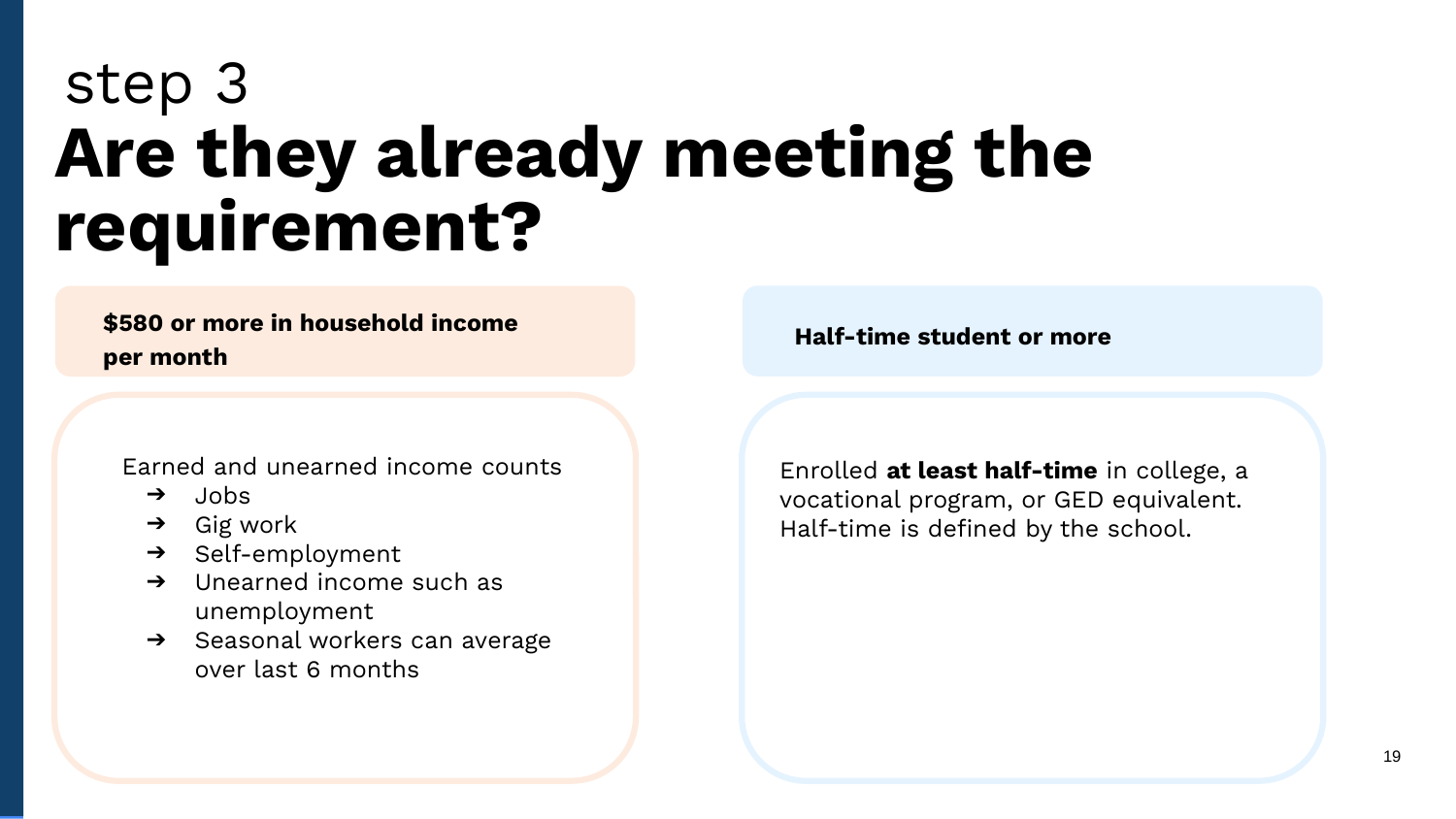

step 3
Are they already meeting the requirement?

$580 or more in household income per month
Half-time student or more

Earned and unearned income counts
Jobs
Gig work
Self-employment
Unearned income such as unemployment
Seasonal workers can average over last 6 months

Enrolled at least half-time in college, a vocational program, or GED equivalent. Half-time is defined by the school.

19